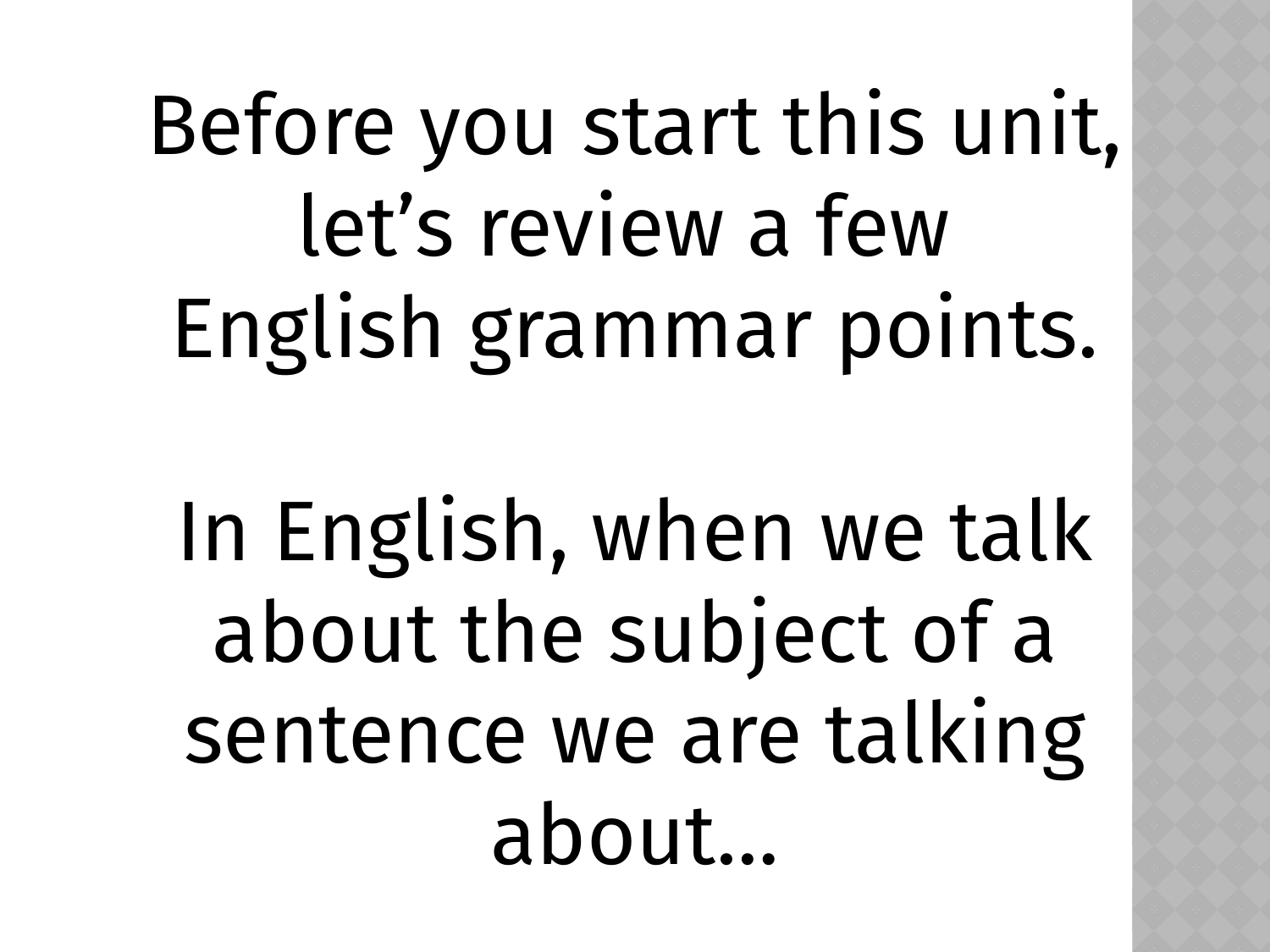

Before you start this unit, let’s review a few
English grammar points.

In English, when we talk about the subject of a sentence we are talking about…